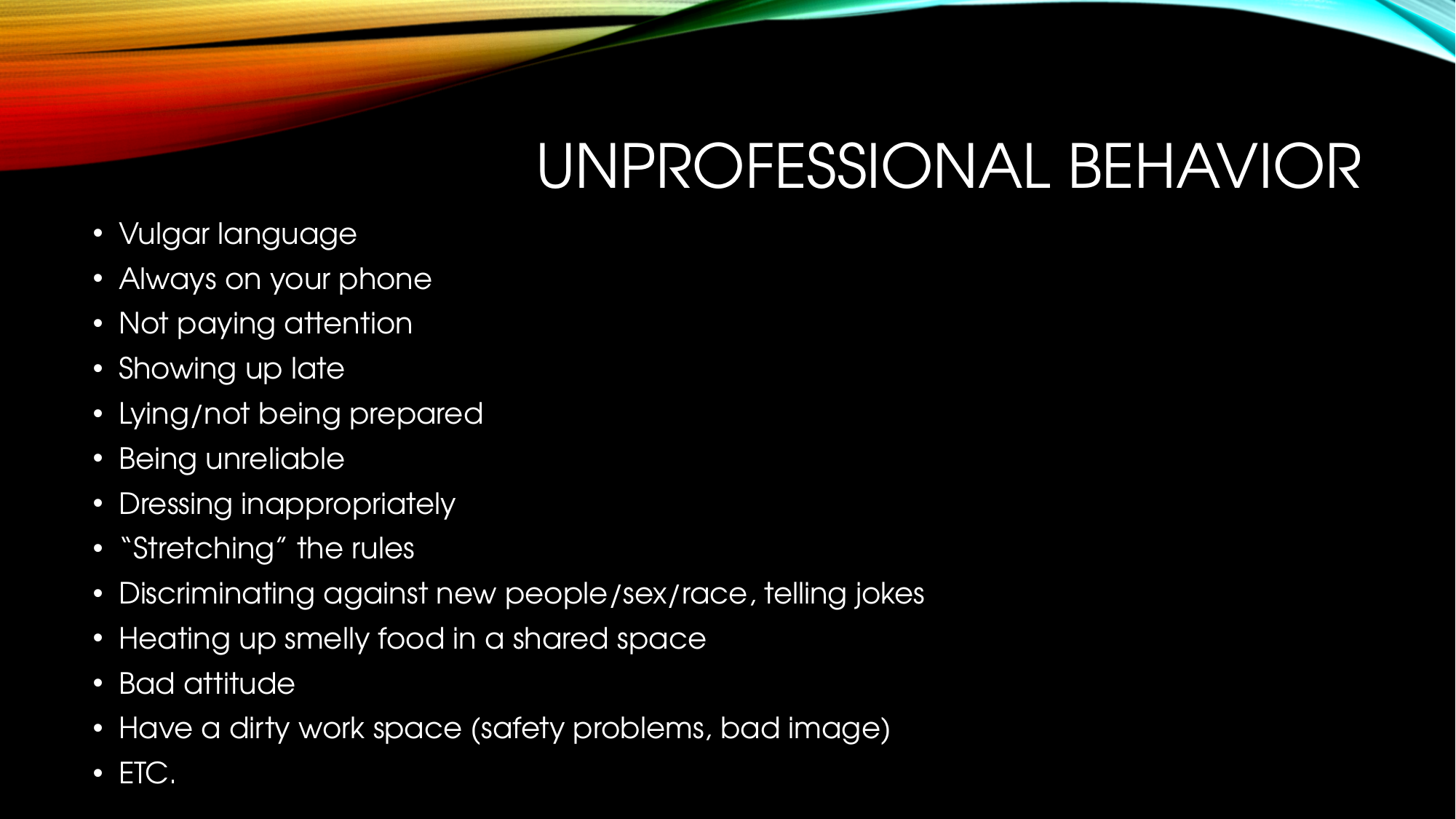

# Unprofessional behavior
Vulgar language
Always on your phone
Not paying attention
Showing up late
Lying/not being prepared
Being unreliable
Dressing inappropriately
“Stretching” the rules
Discriminating against new people/sex/race, telling jokes
Heating up smelly food in a shared space
Bad attitude
Have a dirty work space (safety problems, bad image)
ETC.